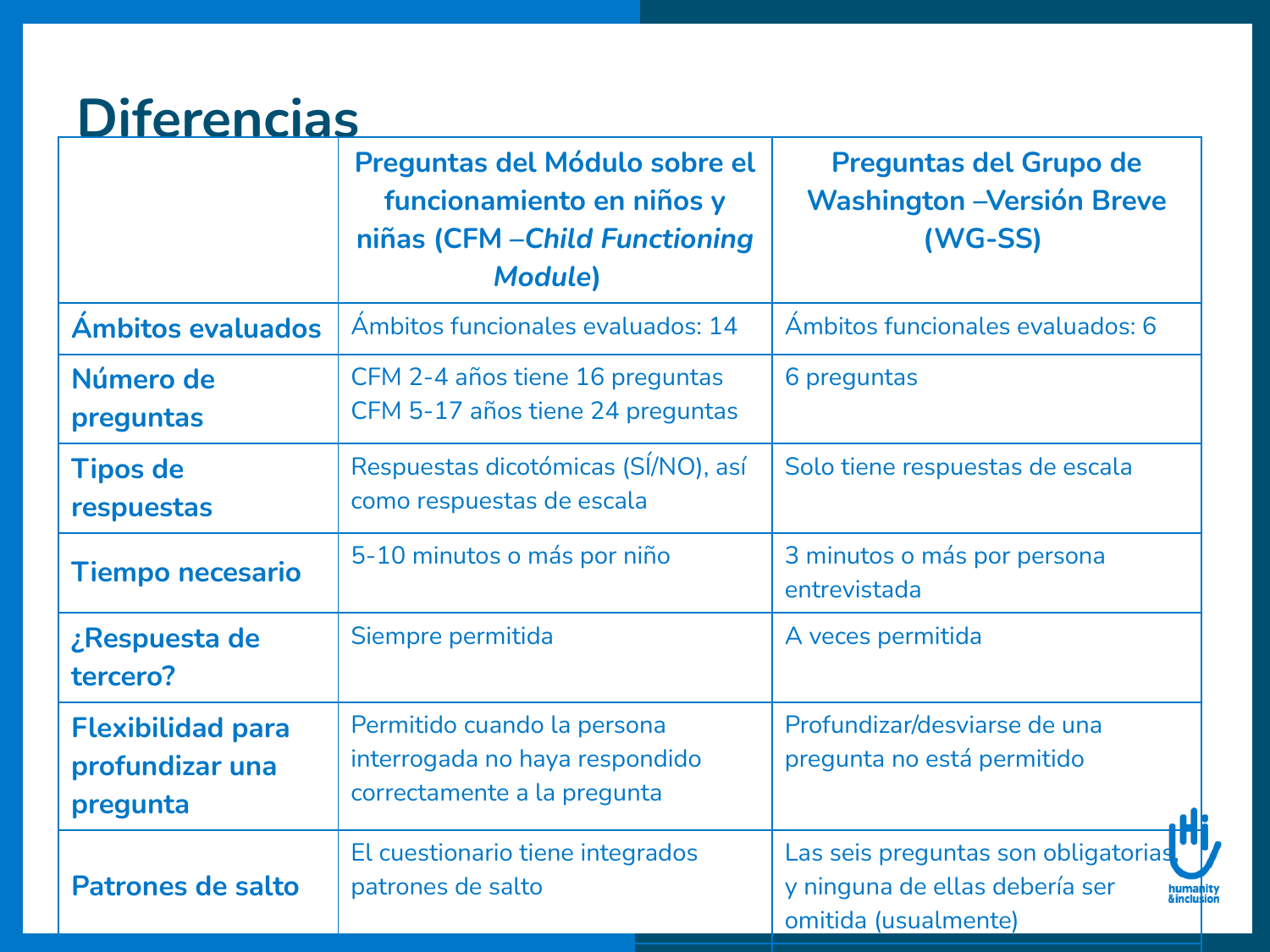

# Diferencias
|  | Preguntas del Módulo sobre el funcionamiento en niños y niñas (CFM –Child Functioning Module) | Preguntas del Grupo de Washington –Versión Breve (WG-SS) |
| --- | --- | --- |
| Ámbitos evaluados | Ámbitos funcionales evaluados: 14 | Ámbitos funcionales evaluados: 6 |
| Número de preguntas | CFM 2-4 años tiene 16 preguntas CFM 5-17 años tiene 24 preguntas | 6 preguntas |
| Tipos de respuestas | Respuestas dicotómicas (SÍ/NO), así como respuestas de escala | Solo tiene respuestas de escala |
| Tiempo necesario | 5-10 minutos o más por niño | 3 minutos o más por persona entrevistada |
| ¿Respuesta de tercero? | Siempre permitida | A veces permitida |
| Flexibilidad para profundizar una pregunta | Permitido cuando la persona interrogada no haya respondido correctamente a la pregunta | Profundizar/desviarse de una pregunta no está permitido |
| Patrones de salto | El cuestionario tiene integrados patrones de salto | Las seis preguntas son obligatorias, y ninguna de ellas debería ser omitida (usualmente) |
| Población objetivo | Niños de 2-17 años | Personas mayores de 18 años |